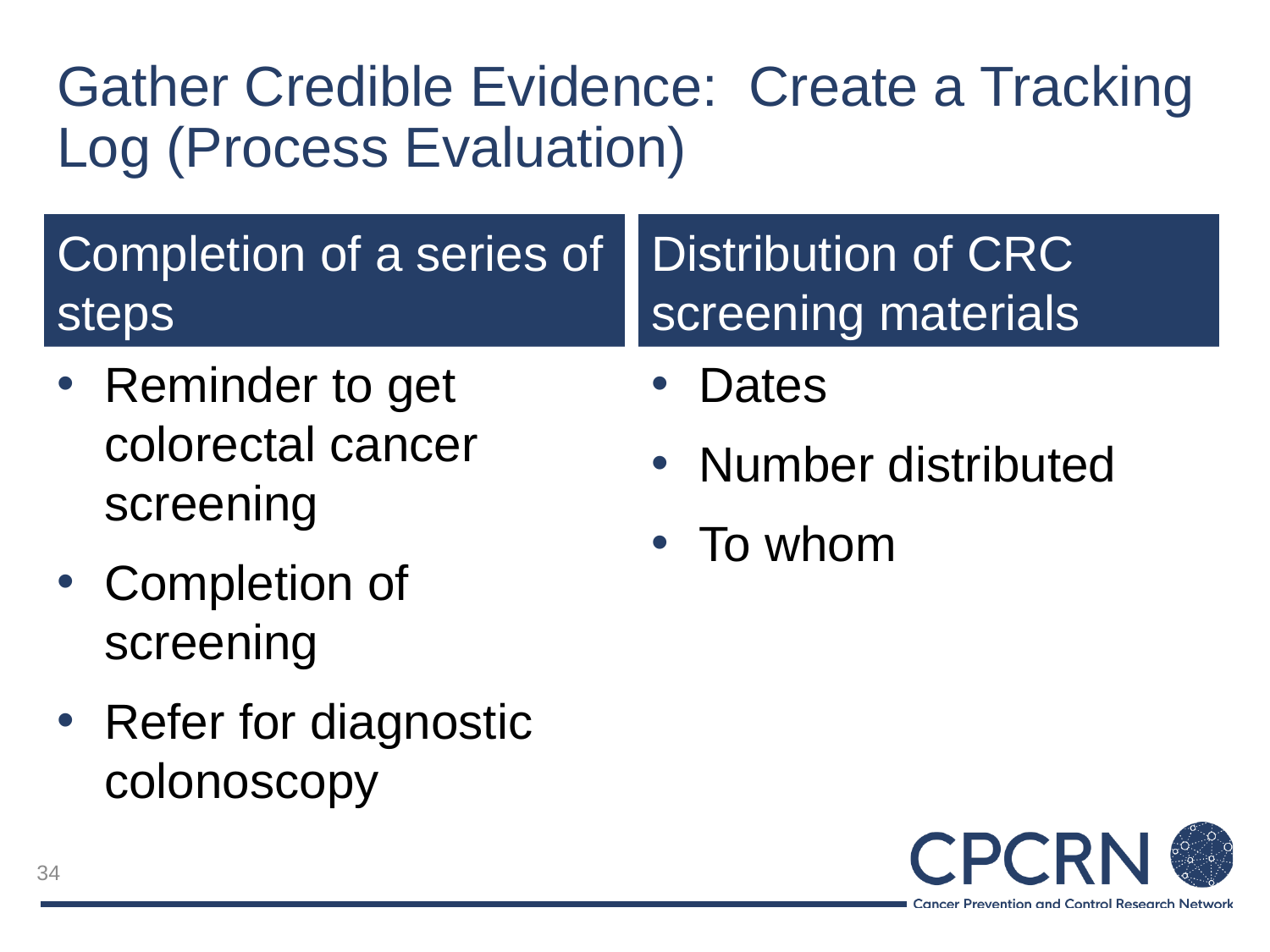

# Gather Credible Evidence:  Create a Tracking Log (Process Evaluation)
Completion of a series of steps
Distribution of CRC screening materials
Reminder to get colorectal cancer screening
Completion of screening
Refer for diagnostic colonoscopy

Dates
Number distributed
To whom

34